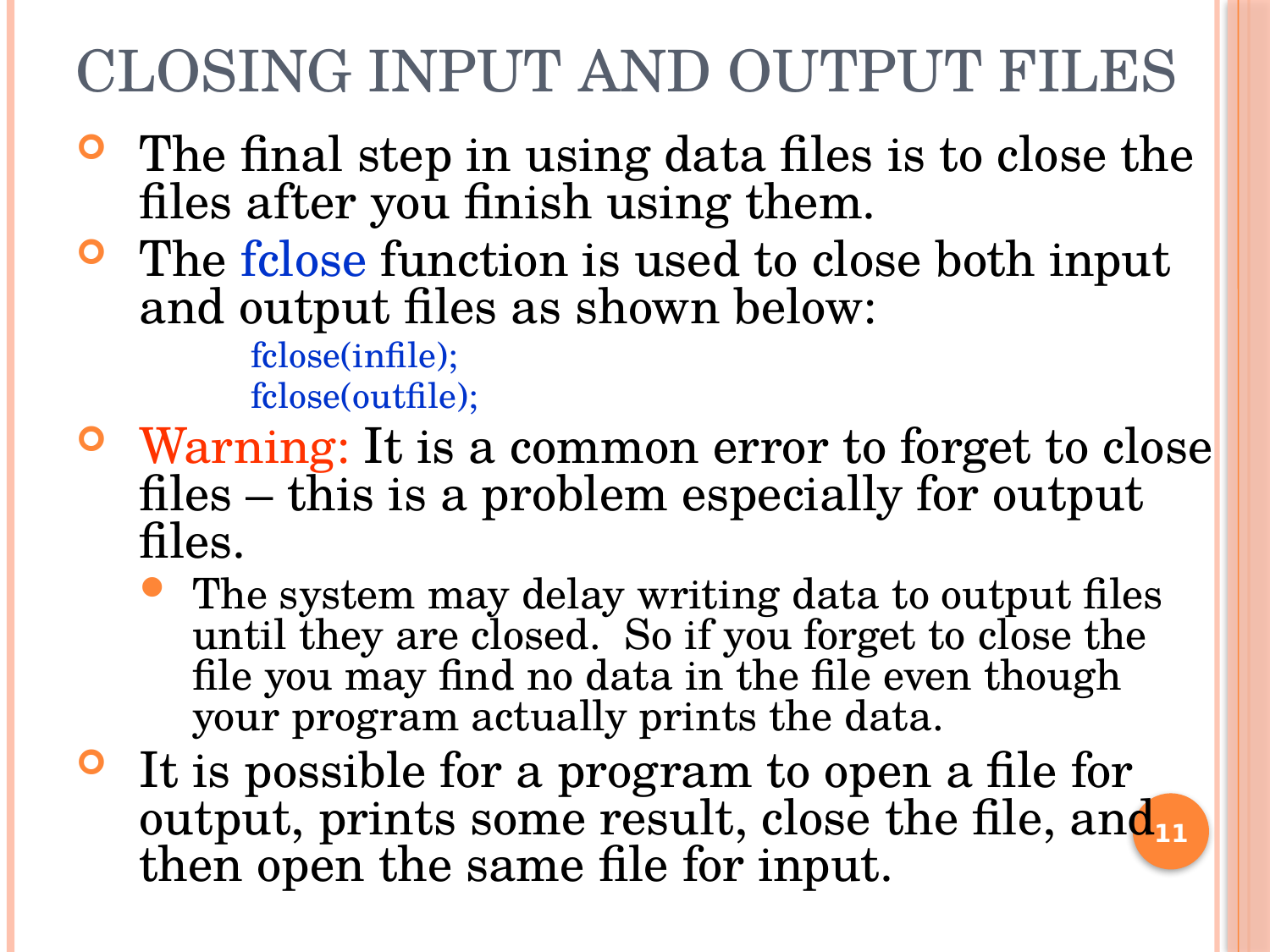

# Closing input and output files
The final step in using data files is to close the files after you finish using them.
The fclose function is used to close both input and output files as shown below:
	fclose(infile);
	fclose(outfile);
Warning: It is a common error to forget to close files – this is a problem especially for output files.
The system may delay writing data to output files until they are closed.  So if you forget to close the file you may find no data in the file even though your program actually prints the data.
It is possible for a program to open a file for output, prints some result, close the file, and then open the same file for input.
11